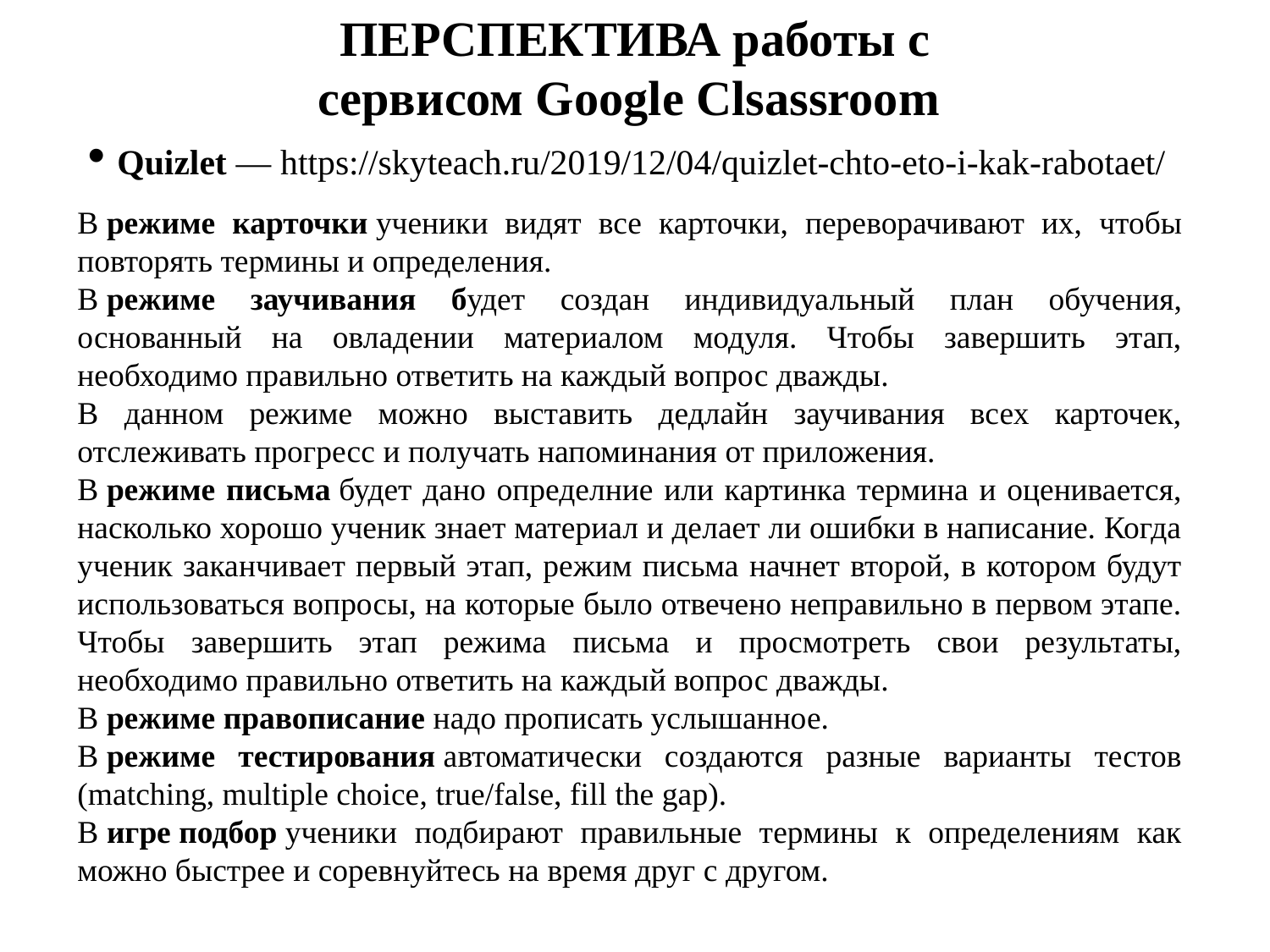

ПЕРСПЕКТИВА работы с сервисом Google Clsassroom
 Quizlet — https://skyteach.ru/2019/12/04/quizlet-chto-eto-i-kak-rabotaet/
В режиме карточки ученики видят все карточки, переворачивают их, чтобы повторять термины и определения.
В режиме заучивания будет создан индивидуальный план обучения, основанный на овладении материалом модуля. Чтобы завершить этап, необходимо правильно ответить на каждый вопрос дважды.
В данном режиме можно выставить дедлайн заучивания всех карточек, отслеживать прогресс и получать напоминания от приложения.
В режиме письма будет дано определние или картинка термина и оценивается, насколько хорошо ученик знает материал и делает ли ошибки в написание. Когда ученик заканчивает первый этап, режим письма начнет второй, в котором будут использоваться вопросы, на которые было отвечено неправильно в первом этапе. Чтобы завершить этап режима письма и просмотреть свои результаты, необходимо правильно ответить на каждый вопрос дважды.
В режиме правописание надо прописать услышанное.
В режиме тестирования автоматически создаются разные варианты тестов (matching, multiple choice, true/false, fill the gap).
В игре подбор ученики подбирают правильные термины к определениям как можно быстрее и соревнуйтесь на время друг с другом.